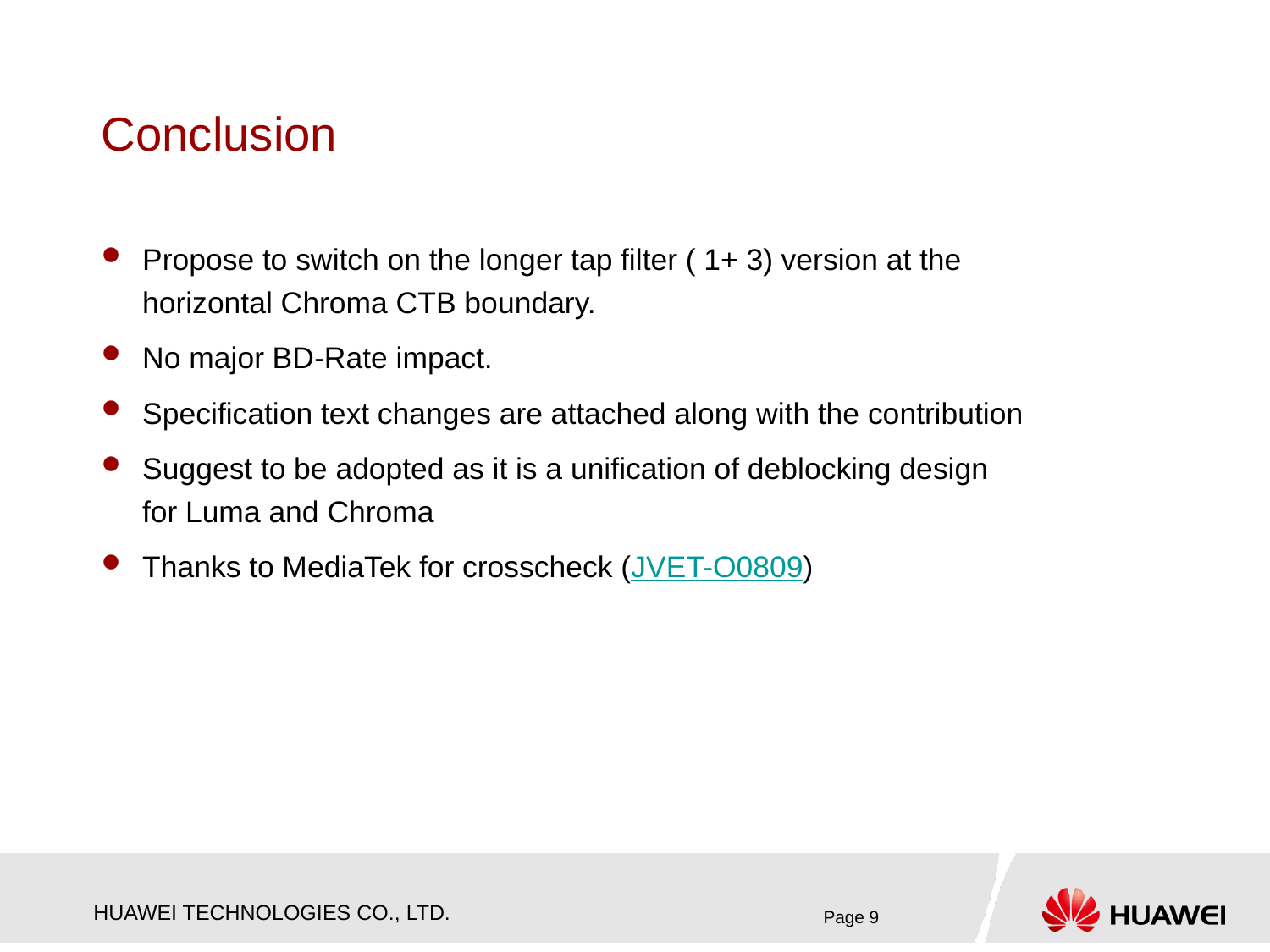

# Conclusion
Propose to switch on the longer tap filter ( 1+ 3) version at the horizontal Chroma CTB boundary.
No major BD-Rate impact.
Specification text changes are attached along with the contribution
Suggest to be adopted as it is a unification of deblocking design for Luma and Chroma
Thanks to MediaTek for crosscheck (JVET-O0809)

Page 9